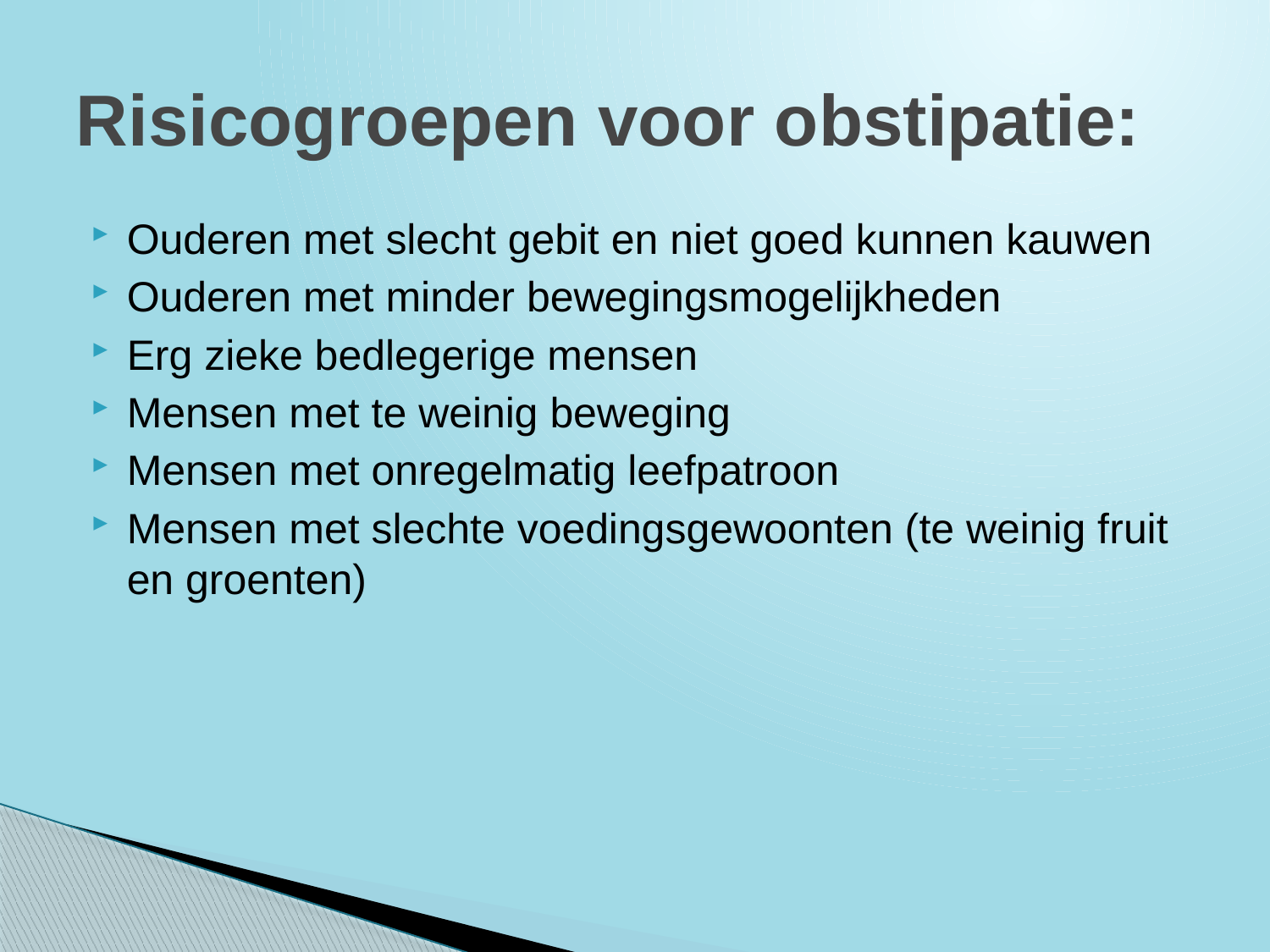

# Risicogroepen voor obstipatie:
Ouderen met slecht gebit en niet goed kunnen kauwen
Ouderen met minder bewegingsmogelijkheden
Erg zieke bedlegerige mensen
Mensen met te weinig beweging
Mensen met onregelmatig leefpatroon
Mensen met slechte voedingsgewoonten (te weinig fruit en groenten)